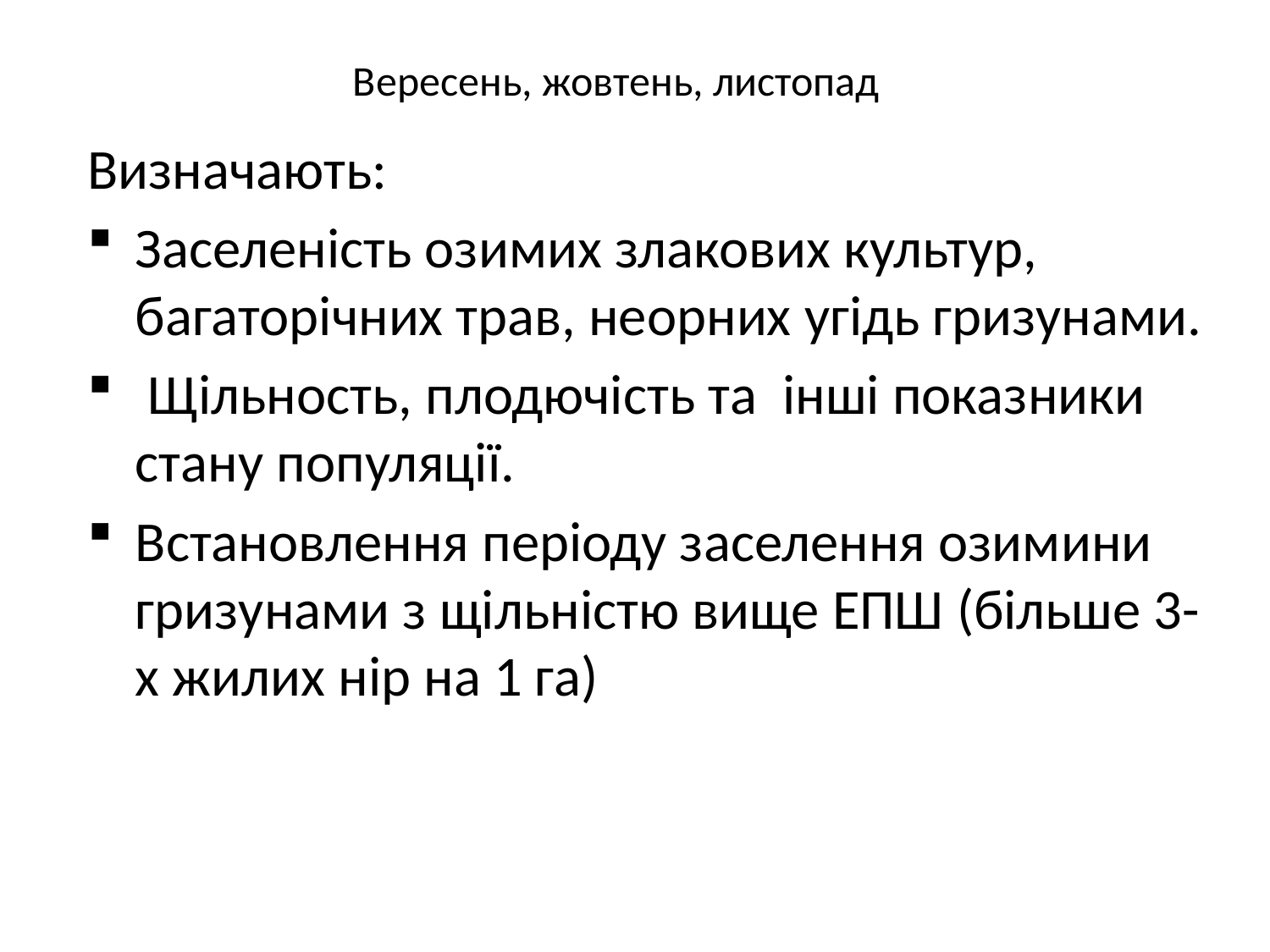

# Вересень, жовтень, листопад
Визначають:
Заселеність озимих злакових культур, багаторічних трав, неорних угідь гризунами.
 Щільность, плодючість та  інші показники стану популяції.
Встановлення періоду заселення озимини гризунами з щільністю вище ЕПШ (більше 3-х жилих нір на 1 га)